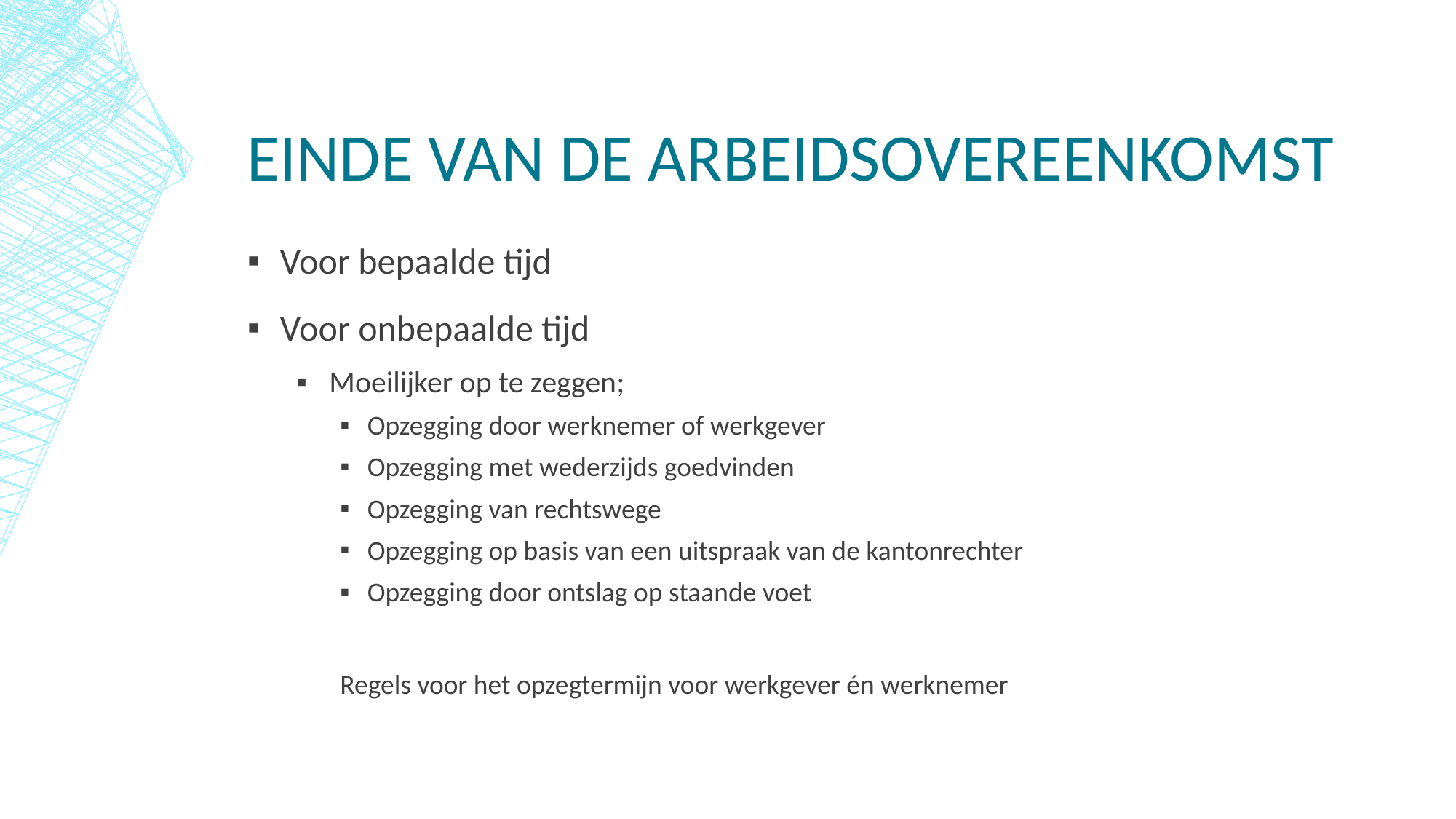

# Einde van de arbeidsovereenkomst
Voor bepaalde tijd
Voor onbepaalde tijd
Moeilijker op te zeggen;
Opzegging door werknemer of werkgever
Opzegging met wederzijds goedvinden
Opzegging van rechtswege
Opzegging op basis van een uitspraak van de kantonrechter
Opzegging door ontslag op staande voet

Regels voor het opzegtermijn voor werkgever én werknemer